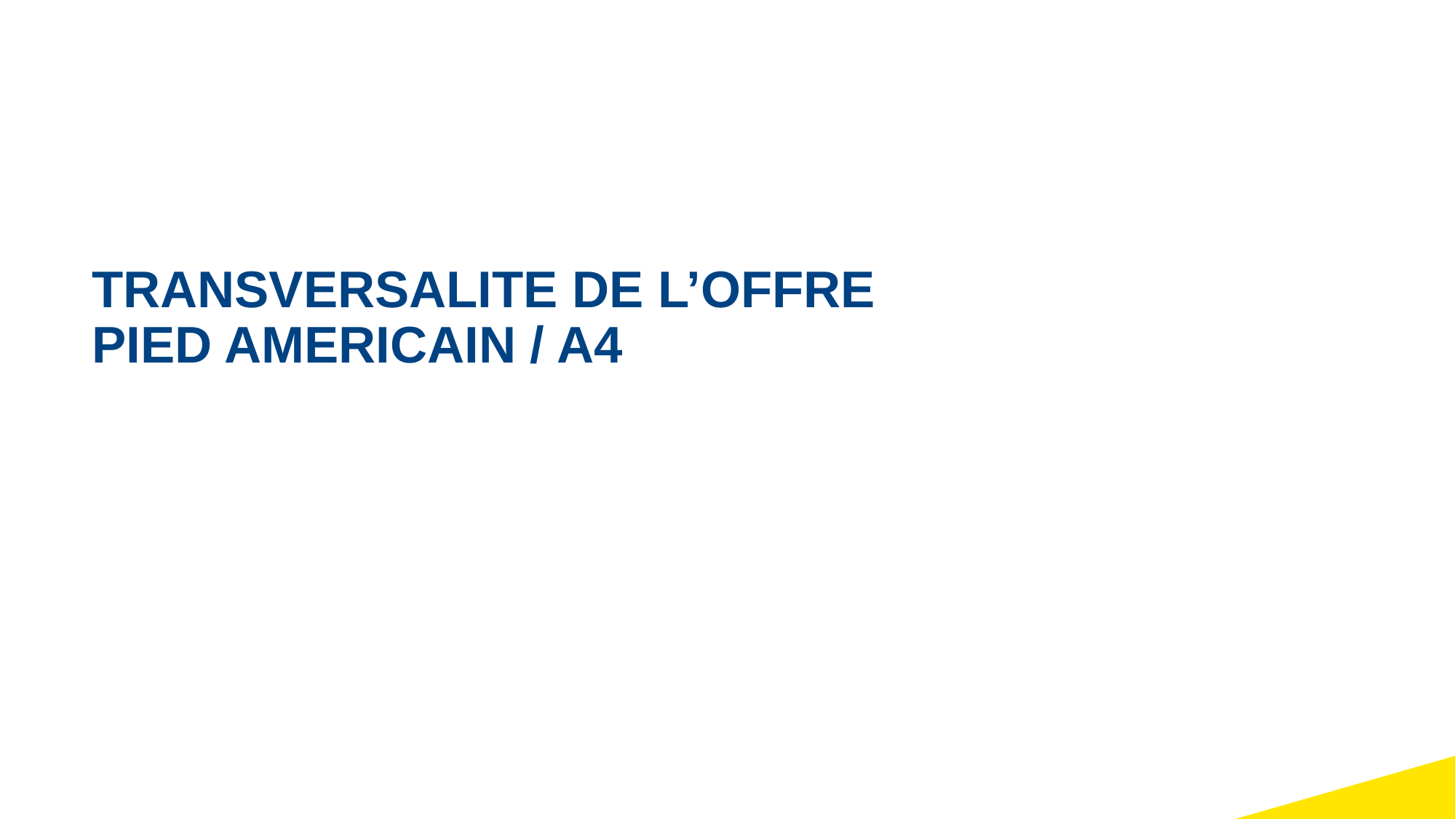

# TRANSVERSALITE DE L’OFFRE PIED AMERICAIN / A4